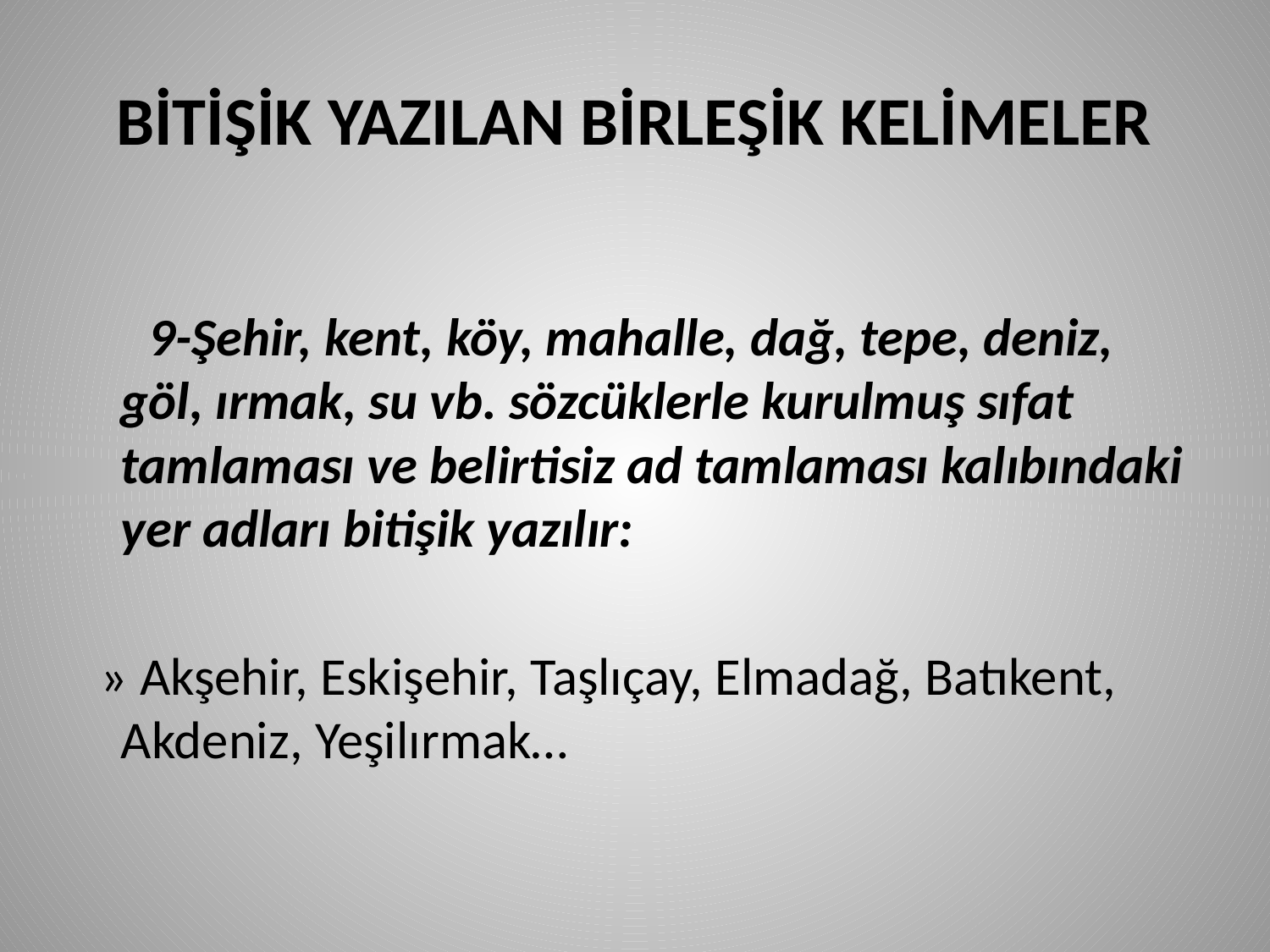

# BİTİŞİK YAZILAN BİRLEŞİK KELİMELER

      9-Şehir, kent, köy, mahalle, dağ, tepe, deniz, göl, ırmak, su vb. sözcüklerle kurulmuş sıfat tamlaması ve belirtisiz ad tamlaması kalıbındaki yer adları bitişik yazılır:

  » Akşehir, Eskişehir, Taşlıçay, Elmadağ, Batıkent, Akdeniz, Yeşilırmak…